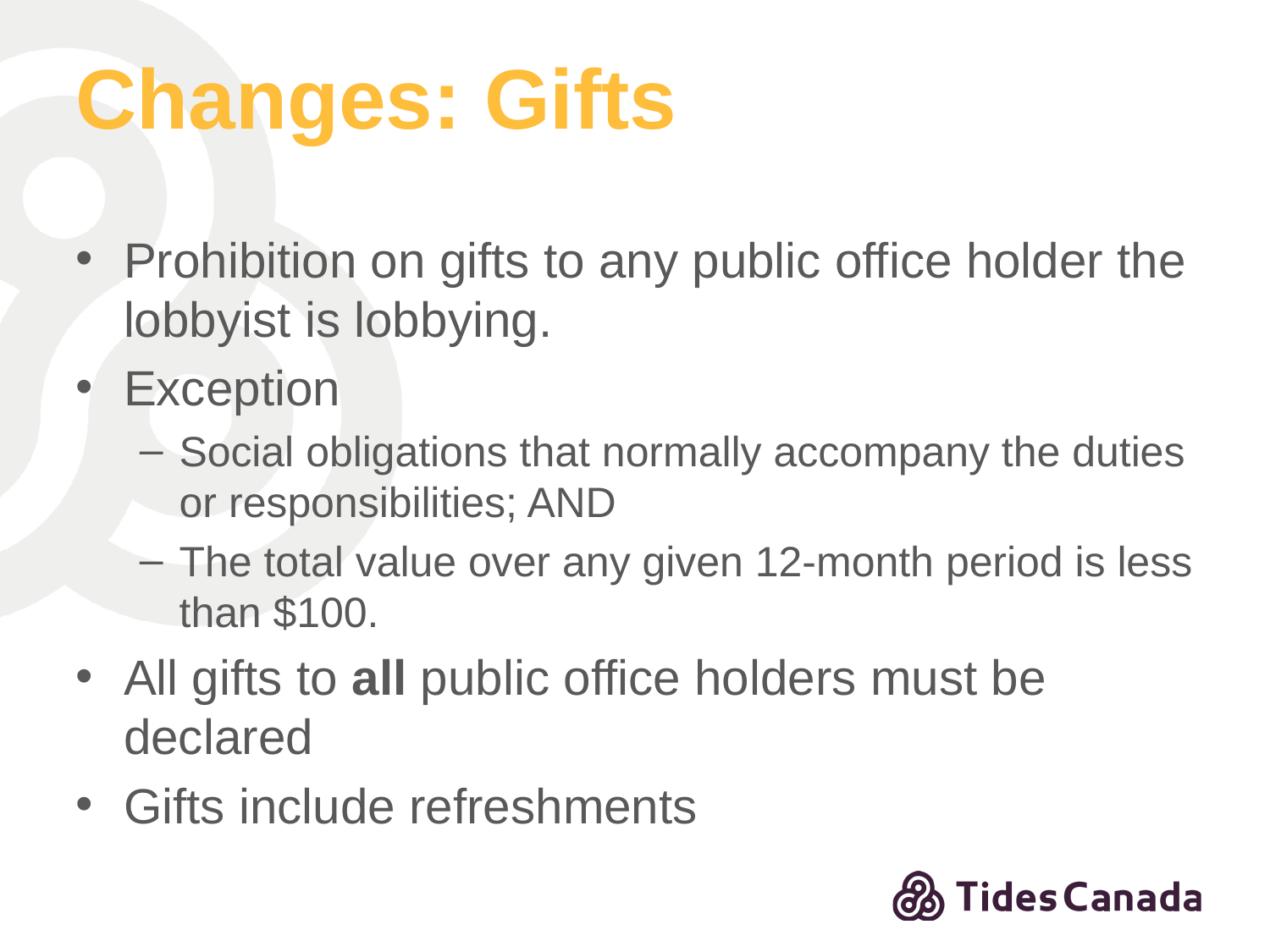

# Changes: Gifts
Prohibition on gifts to any public office holder the lobbyist is lobbying.
Exception
Social obligations that normally accompany the duties or responsibilities; AND
The total value over any given 12-month period is less than $100.
All gifts to all public office holders must be declared
Gifts include refreshments